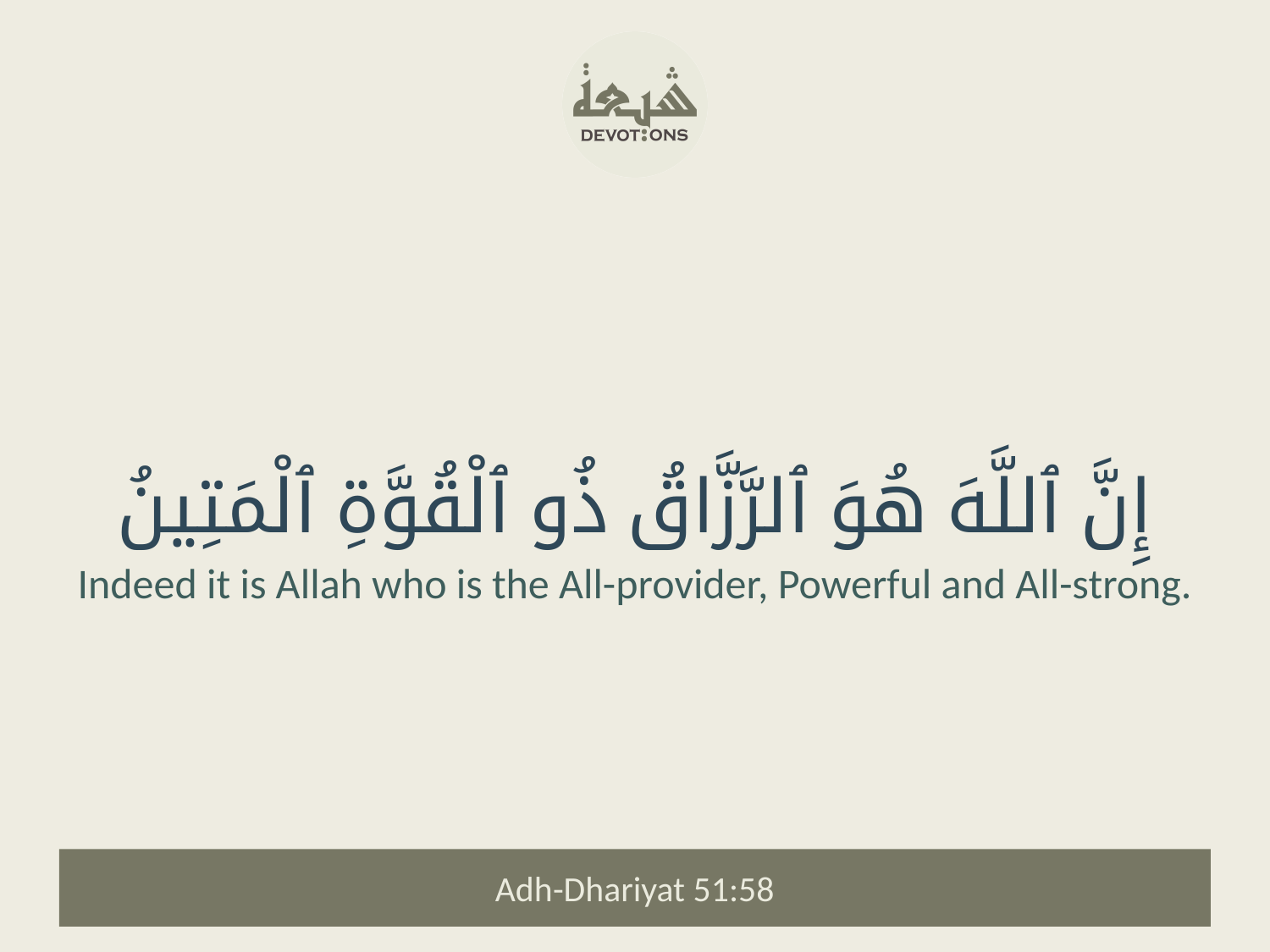

إِنَّ ٱللَّهَ هُوَ ٱلرَّزَّاقُ ذُو ٱلْقُوَّةِ ٱلْمَتِينُ
Indeed it is Allah who is the All-provider, Powerful and All-strong.
Adh-Dhariyat 51:58